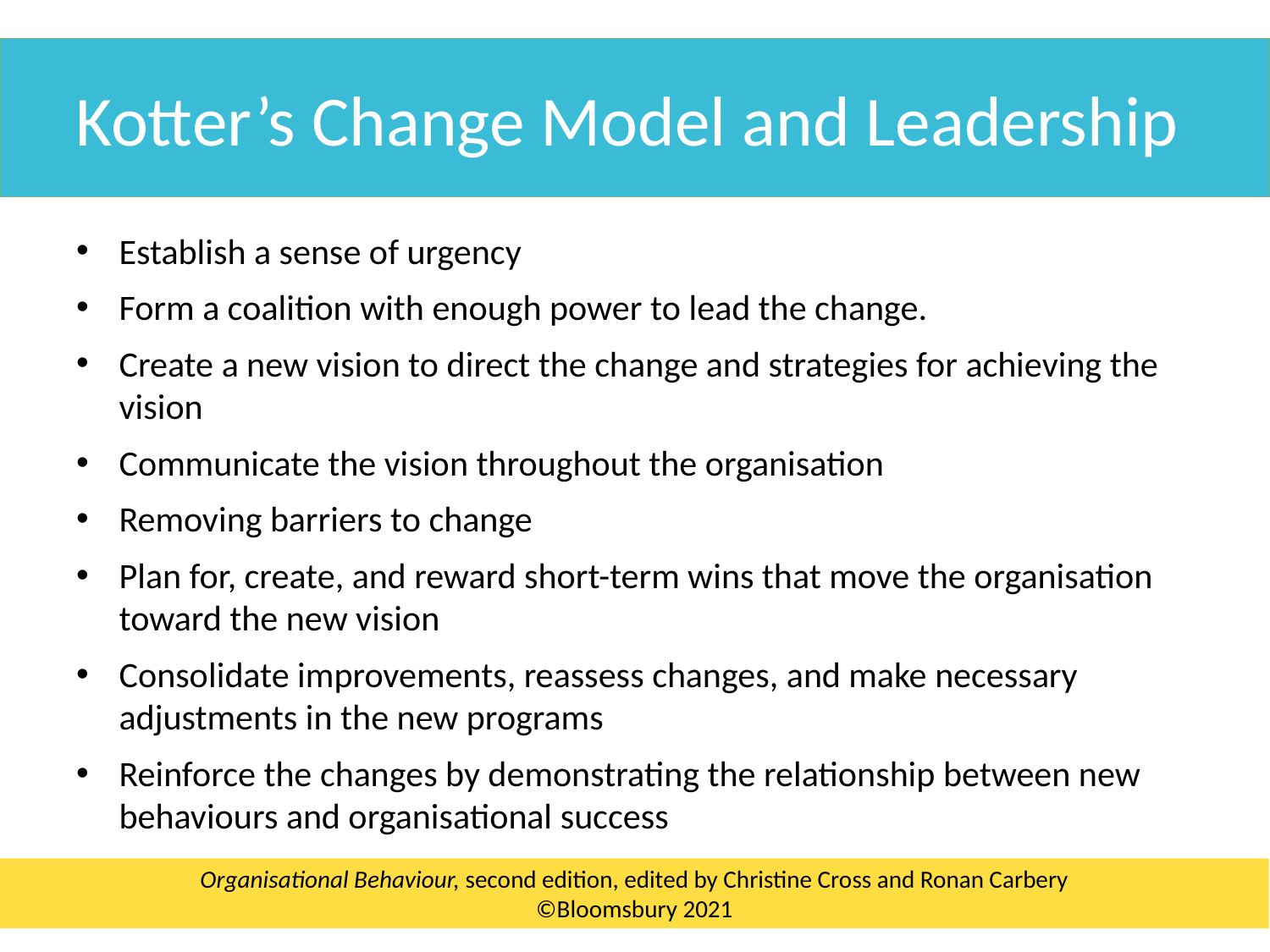

Kotter’s Change Model and Leadership
Establish a sense of urgency
Form a coalition with enough power to lead the change.
Create a new vision to direct the change and strategies for achieving the vision
Communicate the vision throughout the organisation
Removing barriers to change
Plan for, create, and reward short-term wins that move the organisation toward the new vision
Consolidate improvements, reassess changes, and make necessary adjustments in the new programs
Reinforce the changes by demonstrating the relationship between new behaviours and organisational success